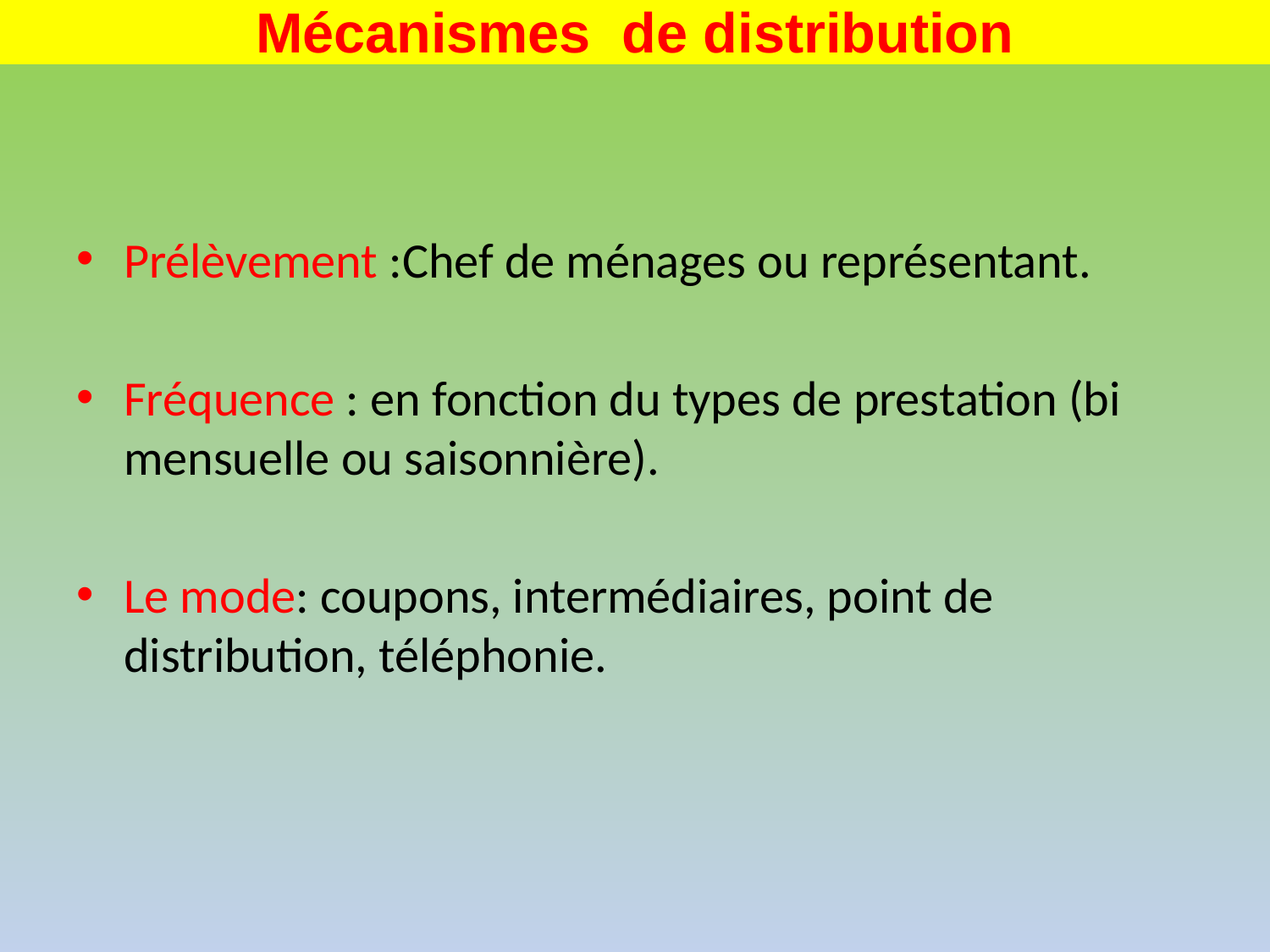

# Mécanismes  de distribution
Prélèvement :Chef de ménages ou représentant.

Fréquence : en fonction du types de prestation (bi mensuelle ou saisonnière).

Le mode: coupons, intermédiaires, point de distribution, téléphonie.